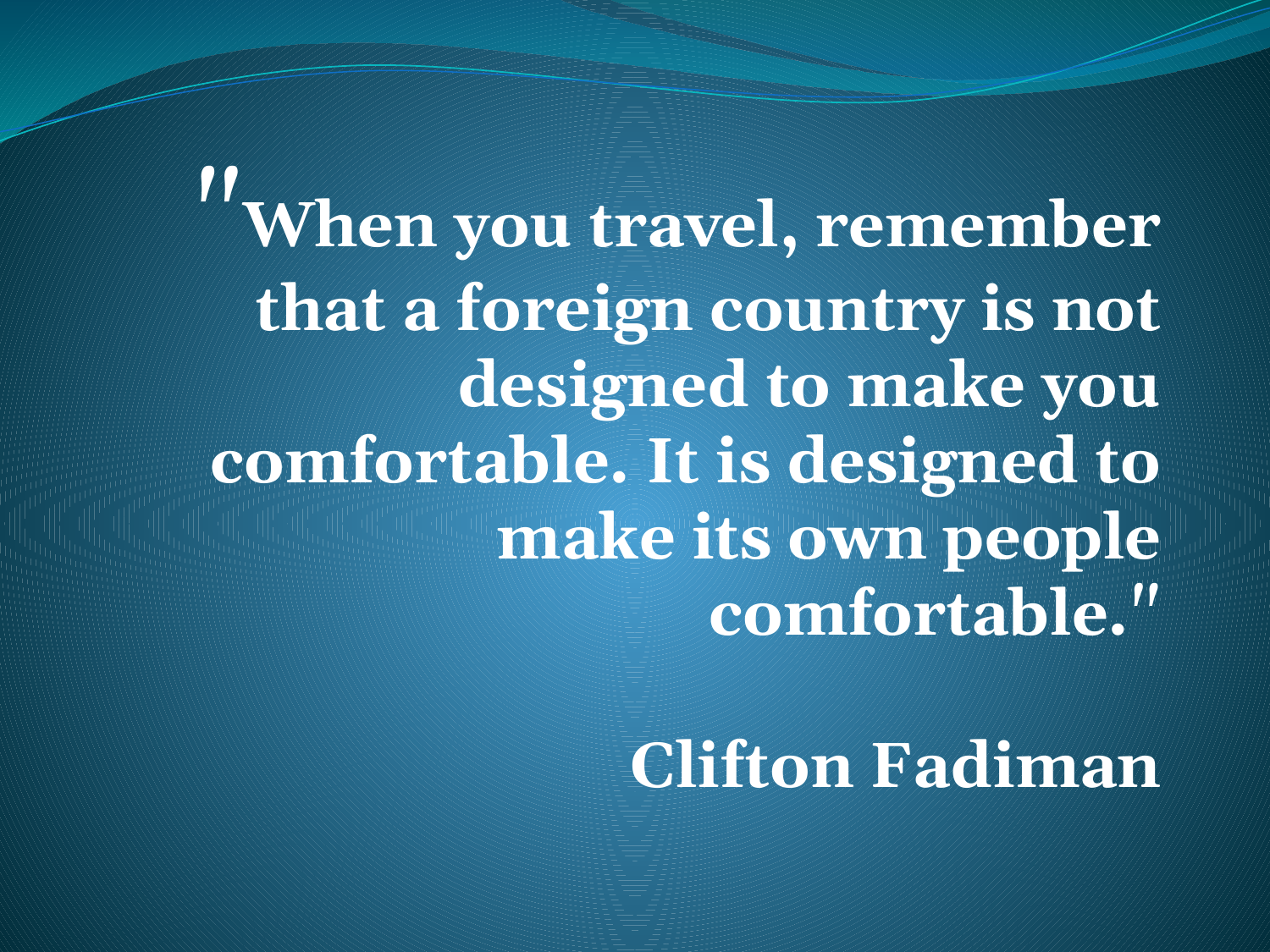

# "When you travel, remember that a foreign country is not designed to make you comfortable. It is designed to make its own people comfortable." Clifton Fadiman